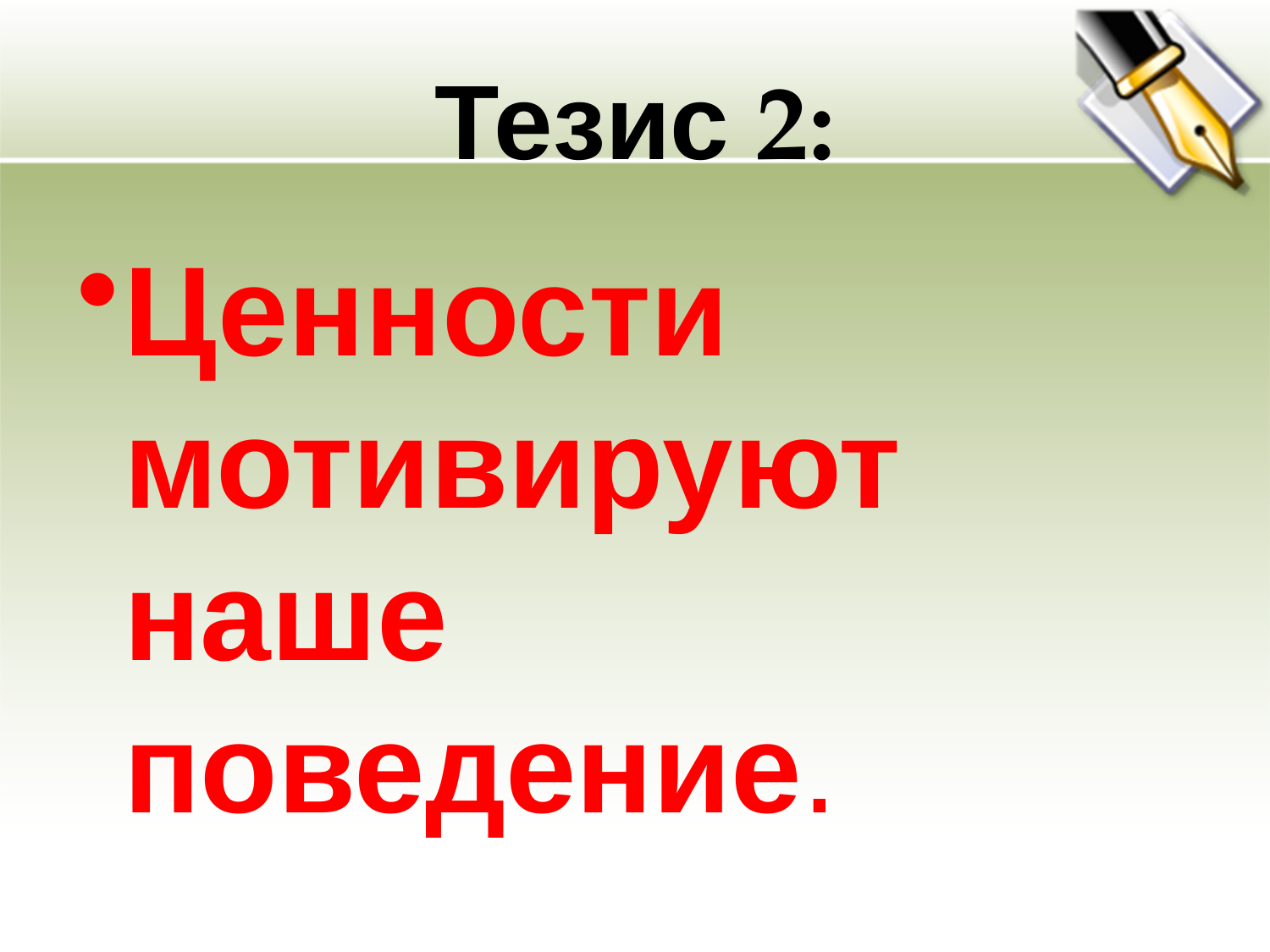

# Тезис 2:
Ценности мотивируют наше поведение.